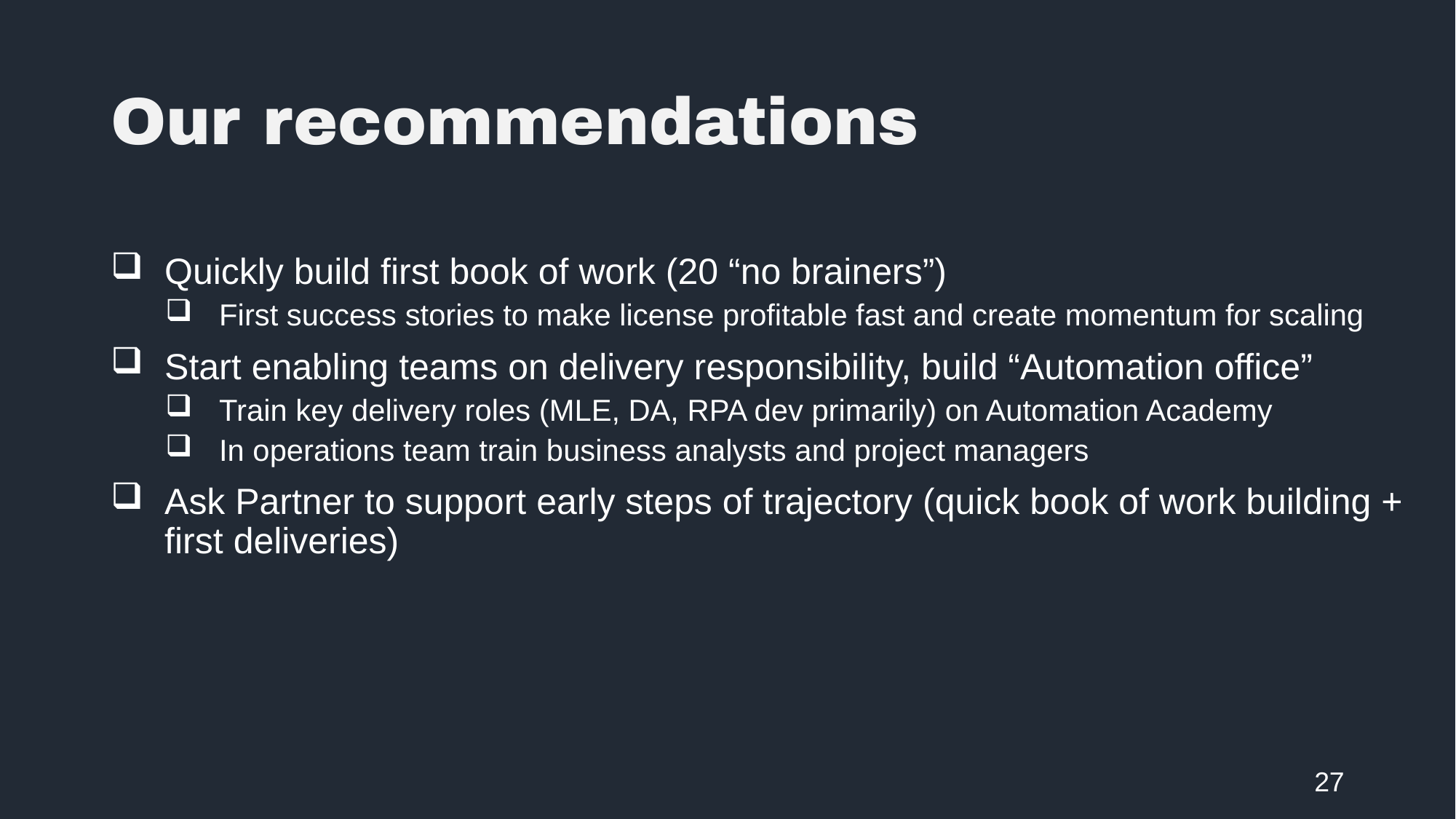

# Our recommendations
Quickly build first book of work (20 “no brainers”)
First success stories to make license profitable fast and create momentum for scaling
Start enabling teams on delivery responsibility, build “Automation office”
Train key delivery roles (MLE, DA, RPA dev primarily) on Automation Academy
In operations team train business analysts and project managers
Ask Partner to support early steps of trajectory (quick book of work building + first deliveries)
27